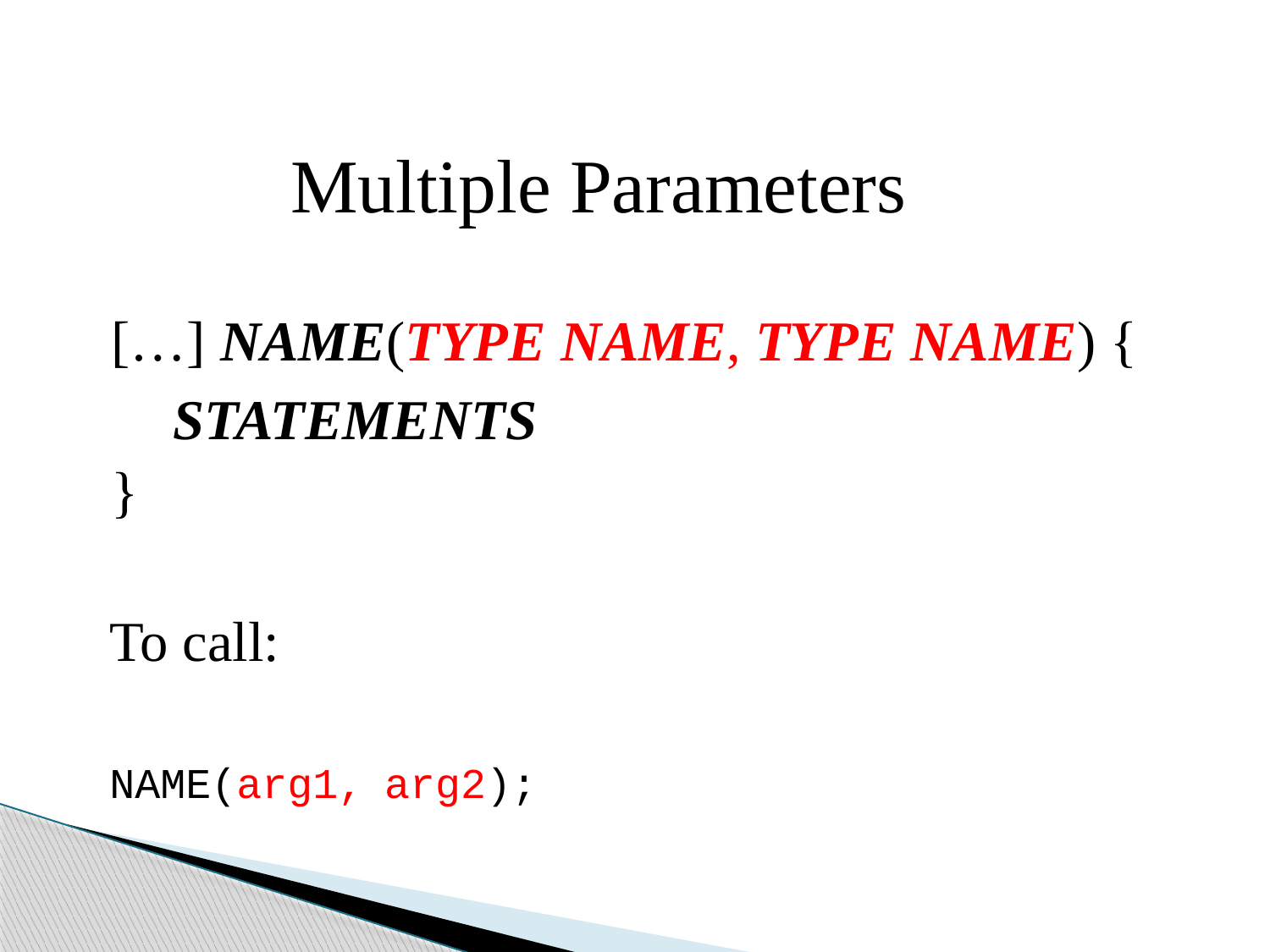

Multiple Parameters

[…] NAME(TYPE NAME, TYPE NAME) {
	STATEMENTS

}
To call:

NAME(arg1,  arg2);